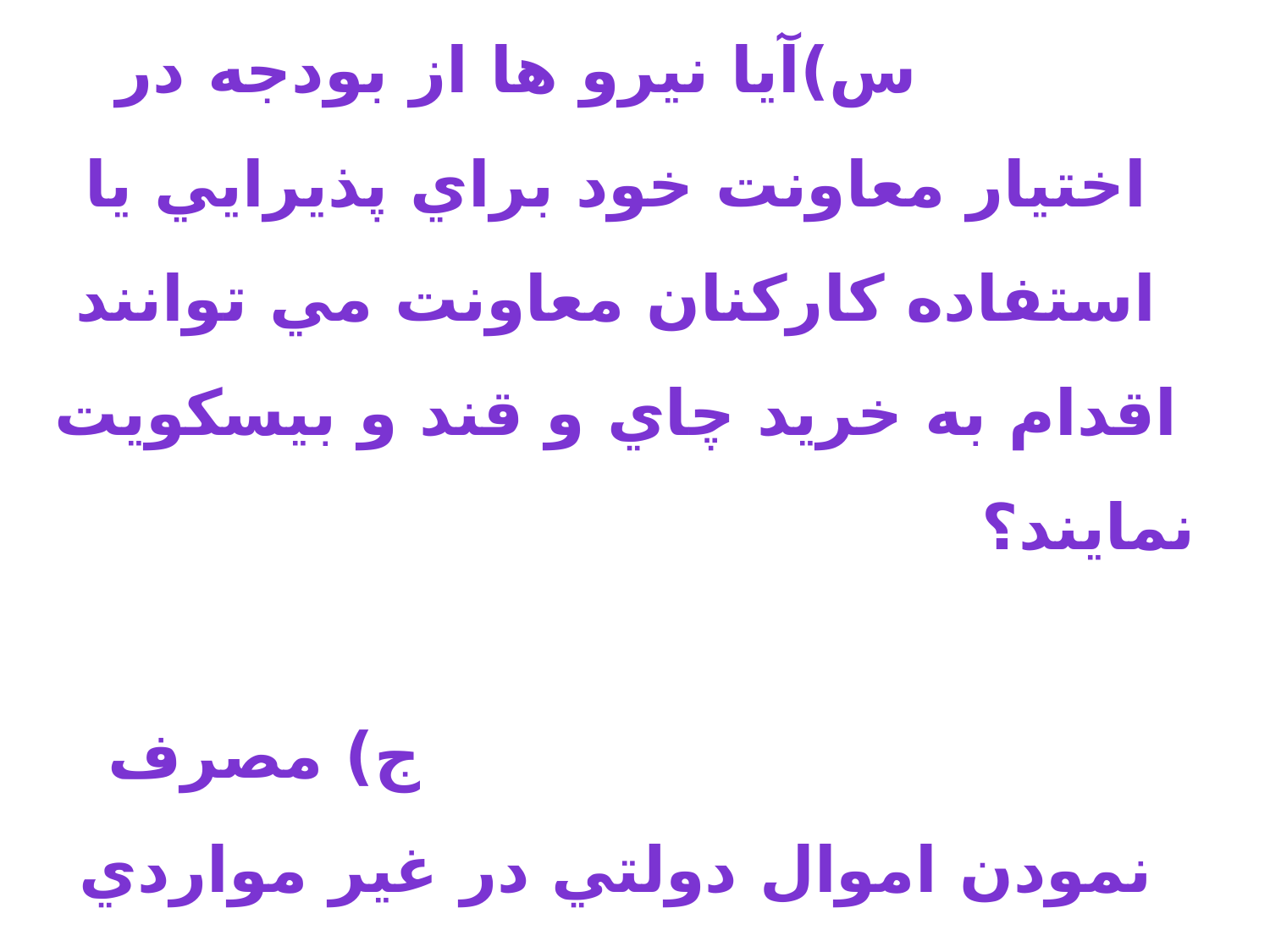

# 14/1-تهیه غذا وپذیرایی ازبودجه                                                                                                                           س)آيا نيرو ها از بودجه در اختيار معاونت خود براي پذيرايي يا استفاده كاركنان معاونت مي توانند اقدام به خريد چاي و قند و بيسكويت نمايند؟                                                                                                                                 ج) مصرف نمودن اموال دولتي در غير مواردي كه اجازه داده شده، در حكم غصب است و موجب ضمان مي باشد، مگر آن كه با اجازه قانوني مقام مسئول بالاتر صورت بگيرد